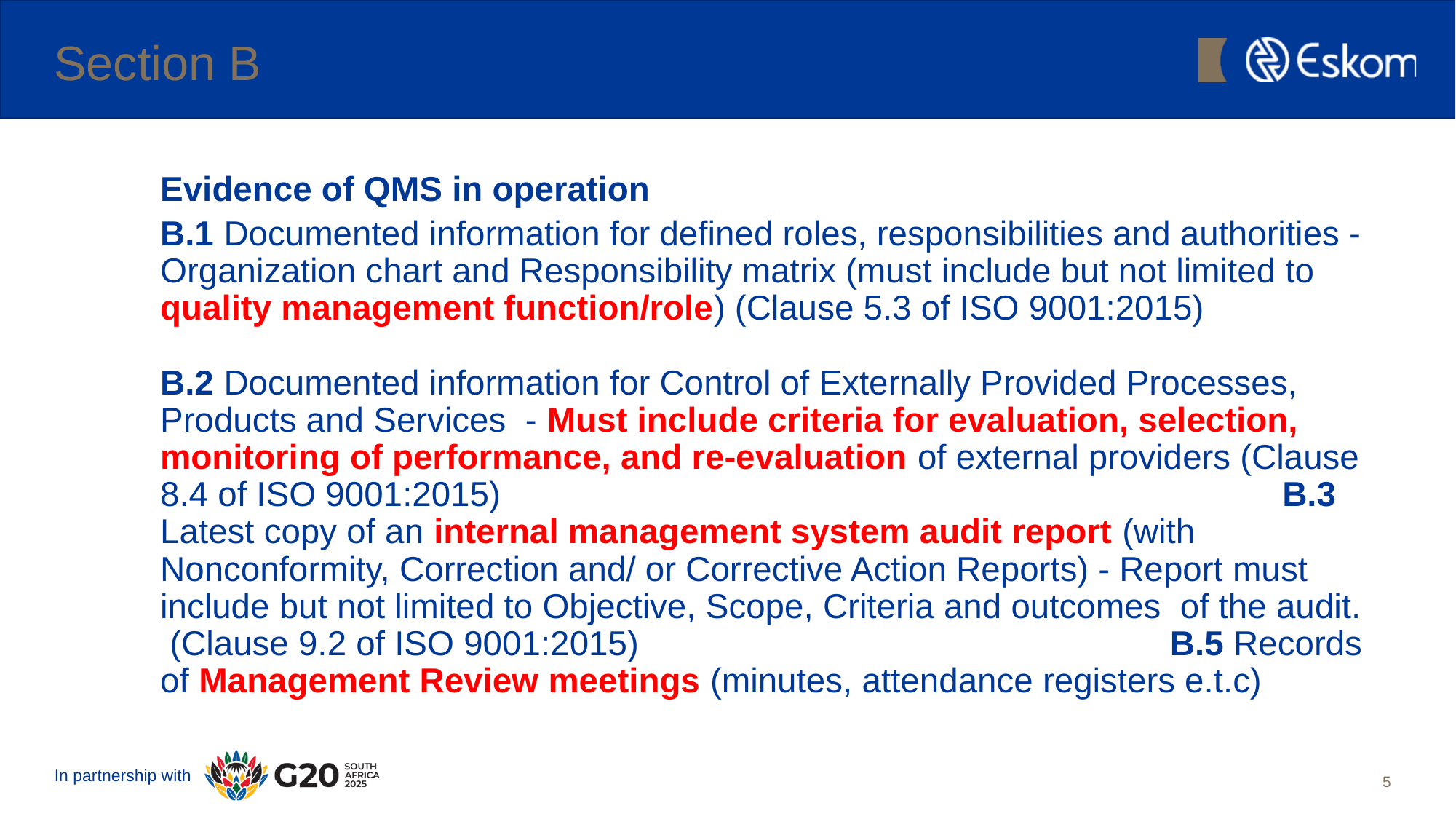

5
# Section B

Evidence of QMS in operation
B.1 Documented information for defined roles, responsibilities and authorities - Organization chart and Responsibility matrix (must include but not limited to quality management function/role) (Clause 5.3 of ISO 9001:2015)  				                                                                                                                                     B.2 Documented information for Control of Externally Provided Processes, Products and Services  - Must include criteria for evaluation, selection, monitoring of performance, and re-evaluation of external providers (Clause 8.4 of ISO 9001:2015)                                                                                 B.3 Latest copy of an internal management system audit report (with Nonconformity, Correction and/ or Corrective Action Reports) - Report must include but not limited to Objective, Scope, Criteria and outcomes  of the audit.  (Clause 9.2 of ISO 9001:2015)                                                       B.5 Records of Management Review meetings (minutes, attendance registers e.t.c)